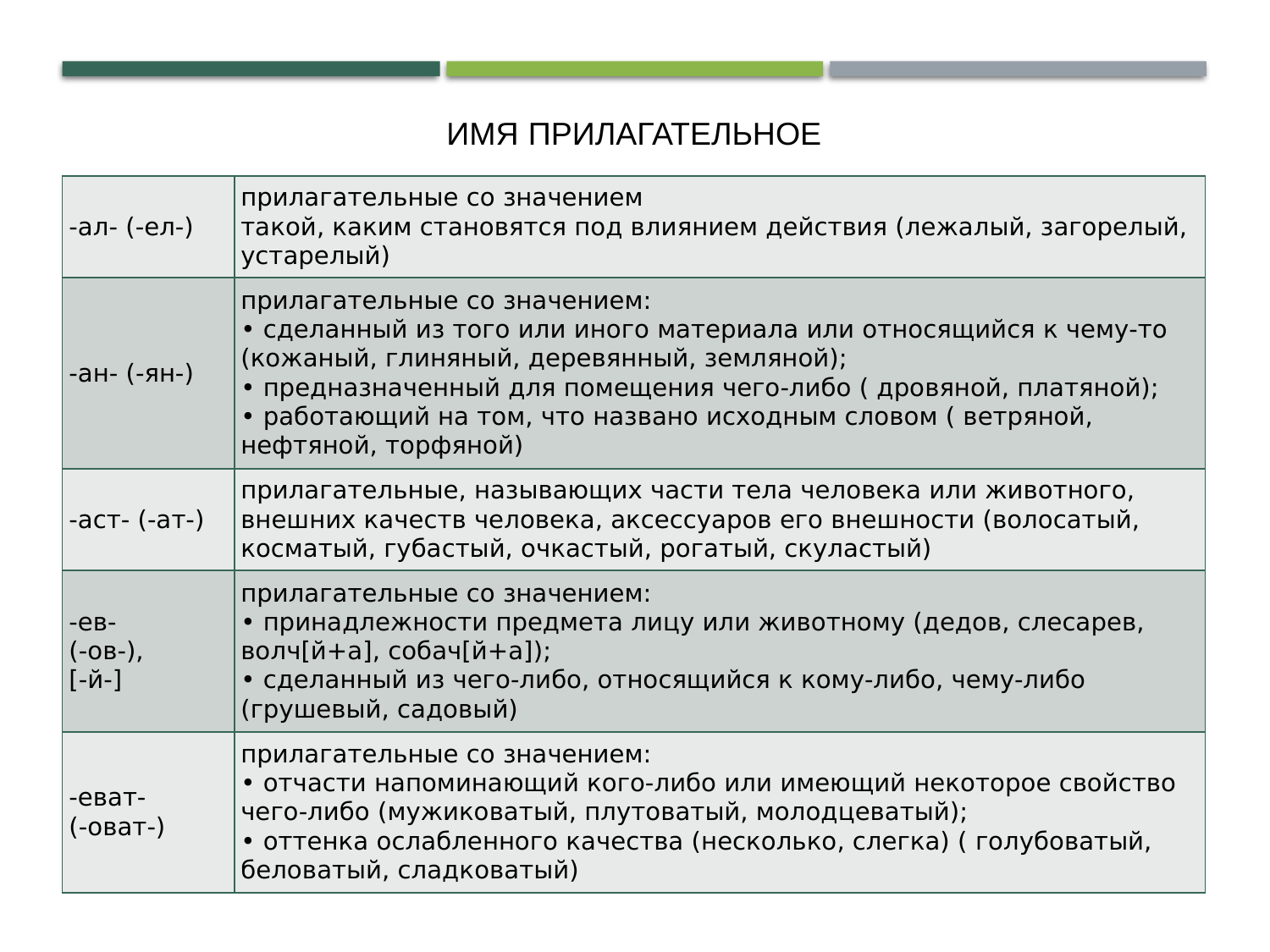

ИМЯ ПРИЛАГАТЕЛЬНОЕ
| -ал- (-ел-) | прилагательные со значением такой, каким становятся под влиянием действия (лежалый, загорелый, устарелый) |
| --- | --- |
| -ан- (-ян-) | прилагательные со значением:  • сделанный из того или иного материала или относящийся к чему-то (кожаный, глиняный, деревянный, земляной);  • предназначенный для помещения чего-либо ( дровяной, платяной);  • работающий на том, что названо исходным словом ( ветряной, нефтяной, торфяной) |
| -аст- (-ат-) | прилагательные, называющих части тела человека или животного, внешних качеств человека, аксессуаров его внешности (волосатый, косматый, губастый, очкастый, рогатый, скуластый) |
| -ев- (-ов-), [-й-] | прилагательные со значением:  • принадлежности предмета лицу или животному (дедов, слесарев, волч[й+а], собач[й+а]);  • сделанный из чего-либо, относящийся к кому-либо, чему-либо (грушевый, садовый) |
| -еват- (-оват-) | прилагательные со значением:  • отчасти напоминающий кого-либо или имеющий некоторое свойство чего-либо (мужиковатый, плутоватый, молодцеватый);  • оттенка ослабленного качества (несколько, слегка) ( голубоватый, беловатый, сладковатый) |
10